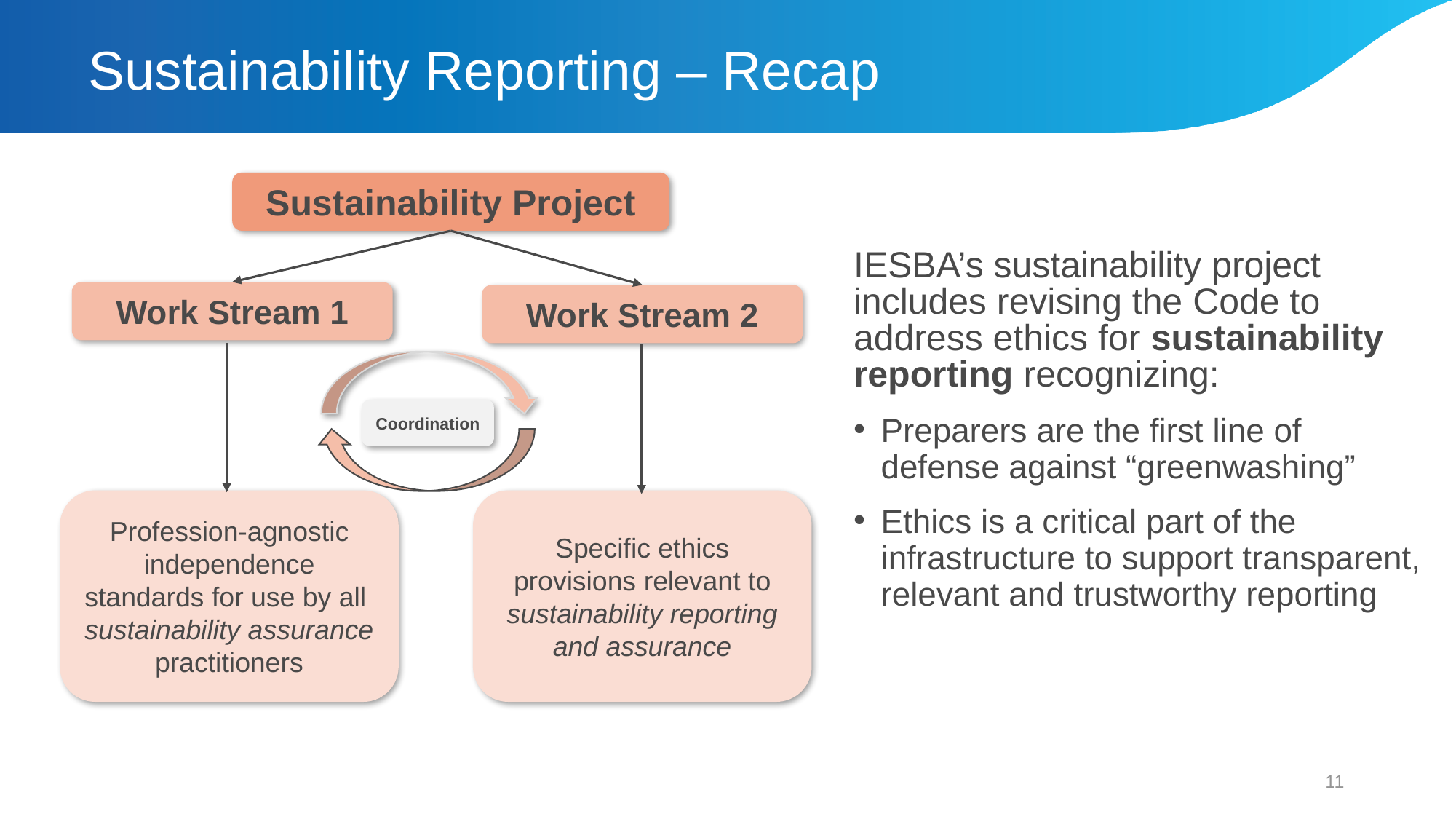

# Sustainability Reporting – Recap
Sustainability Project
IESBA’s sustainability project includes revising the Code to address ethics for sustainability reporting recognizing:
Preparers are the first line of defense against “greenwashing”
Ethics is a critical part of the infrastructure to support transparent, relevant and trustworthy reporting
Work Stream 1
Work Stream 2

Coordination

Profession-agnostic independence standards for use by all  sustainability assurance practitioners
Specific ethics provisions relevant to sustainability reporting and assurance
11